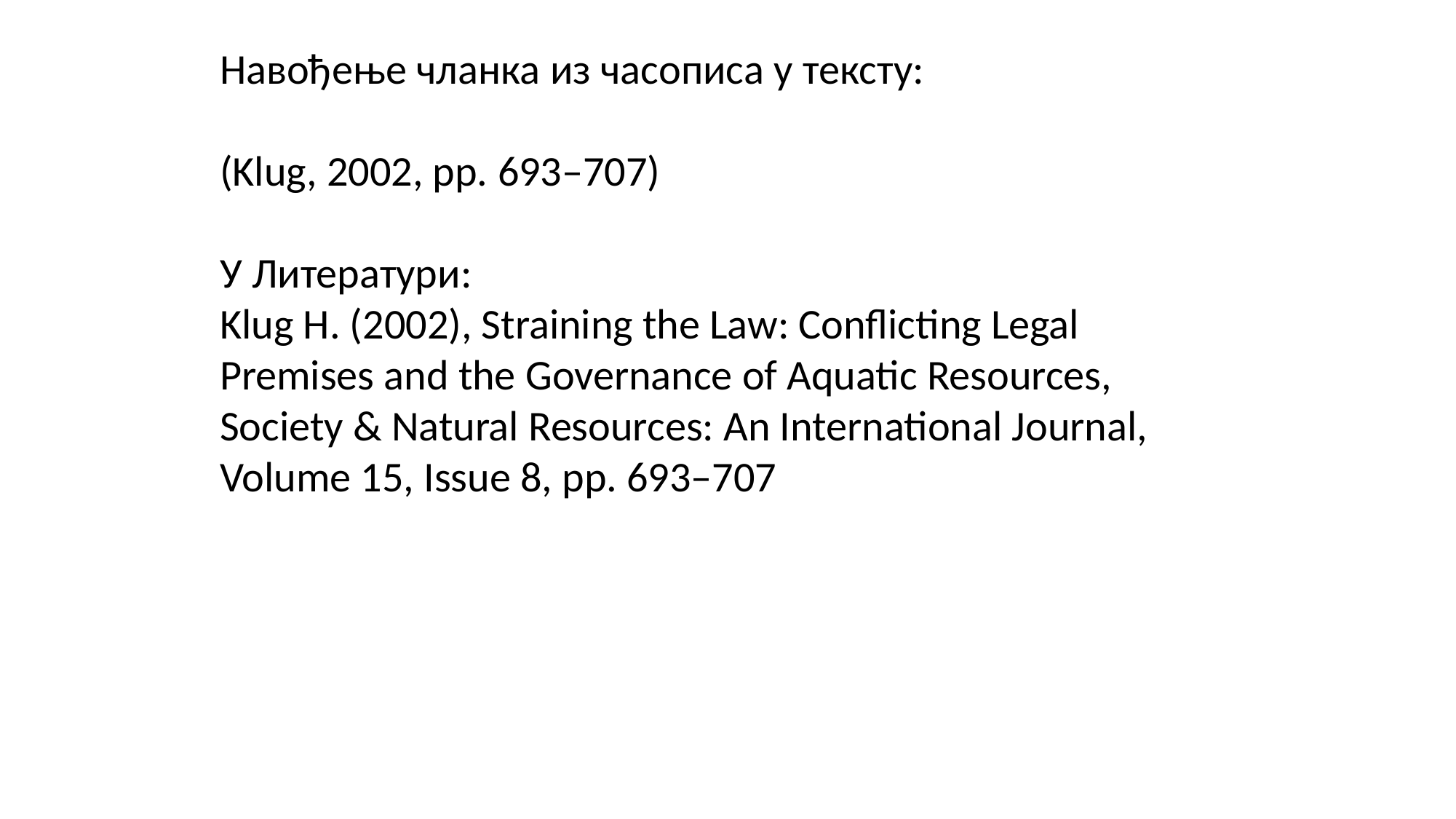

Навођење чланка из часописа у тексту:

(Klug, 2002, pp. 693–707)

У Литератури:
Klug H. (2002), Straining the Law: Conflicting Legal Premises and the Governance of Aquatic Resources, Society & Natural Resources: An International Journal, Volume 15, Issue 8, pp. 693–707